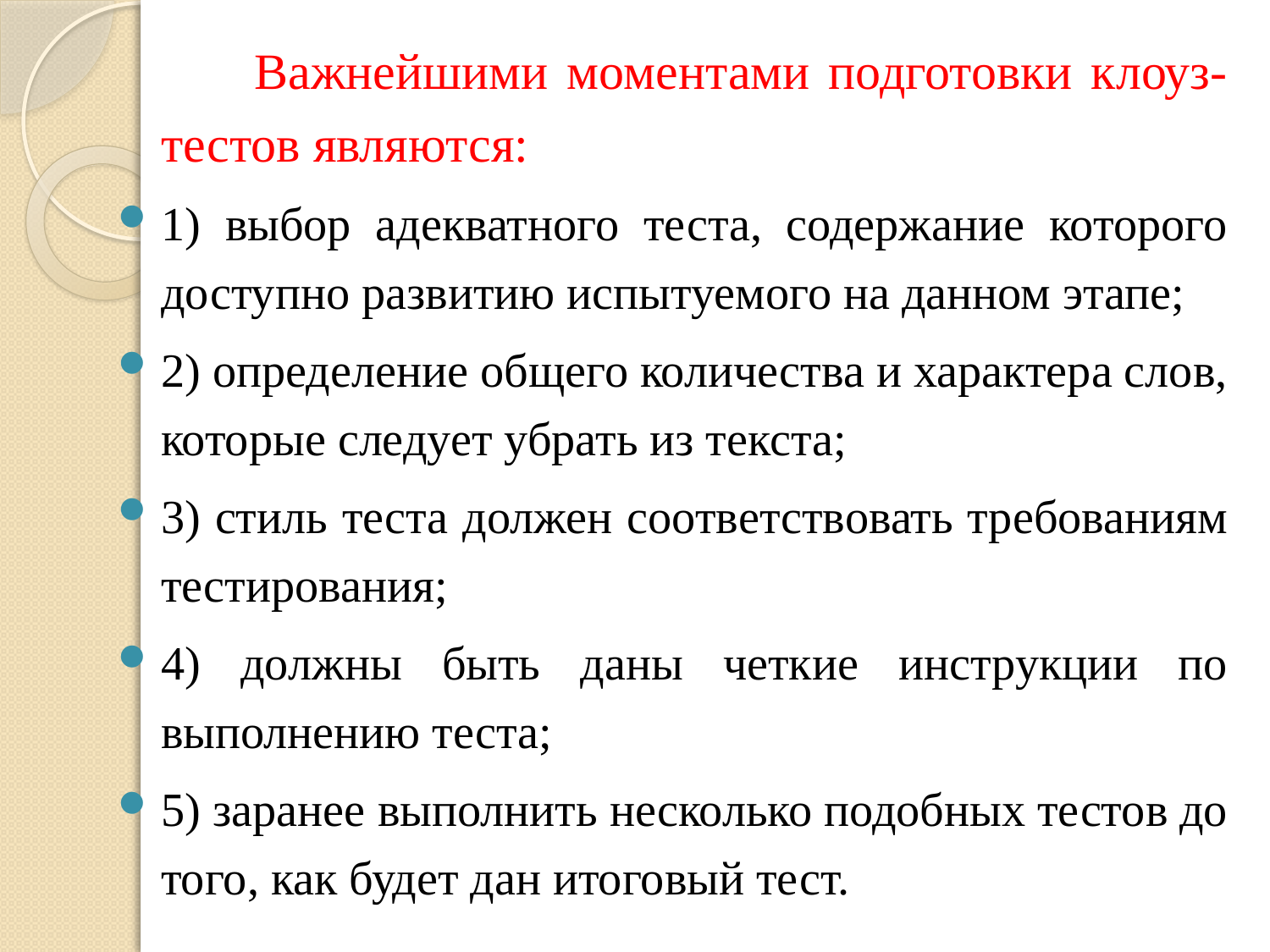

Важнейшими моментами подготовки клоуз-тестов являются:
1) выбор адекватного теста, содержание которого доступно развитию испытуемого на данном этапе;
2) определение общего количества и характера слов, которые следует убрать из текста;
3) стиль теста должен соответствовать требованиям тестирования;
4) должны быть даны четкие инструкции по выполнению теста;
5) заранее выполнить несколько подобных тестов до того, как будет дан итоговый тест.

#